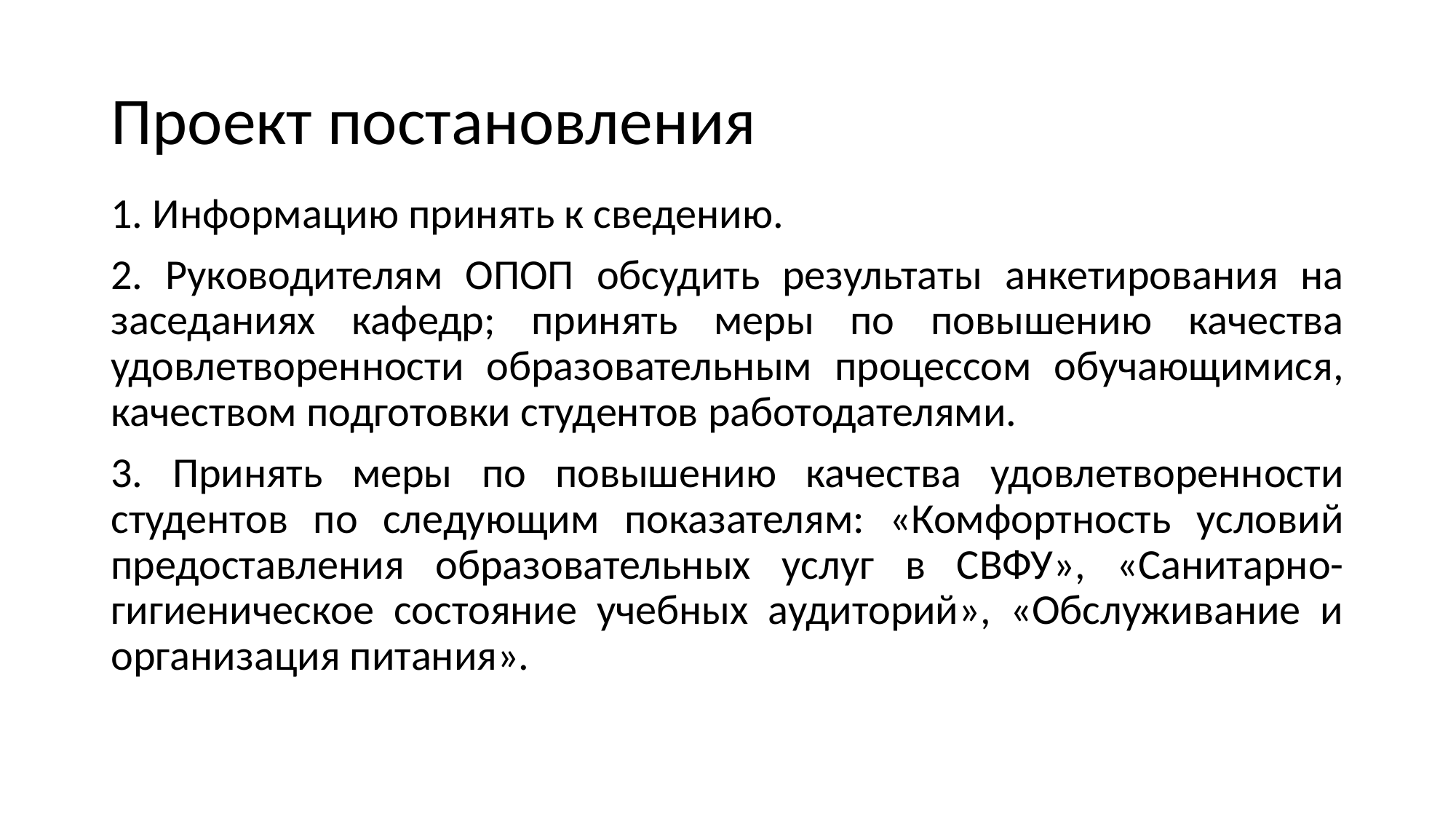

# Проект постановления
1. Информацию принять к сведению.
2. Руководителям ОПОП обсудить результаты анкетирования на заседаниях кафедр; принять меры по повышению качества удовлетворенности образовательным процессом обучающимися, качеством подготовки студентов работодателями.
3. Принять меры по повышению качества удовлетворенности студентов по следующим показателям: «Комфортность условий предоставления образовательных услуг в СВФУ», «Санитарно-гигиеническое состояние учебных аудиторий», «Обслуживание и организация питания».